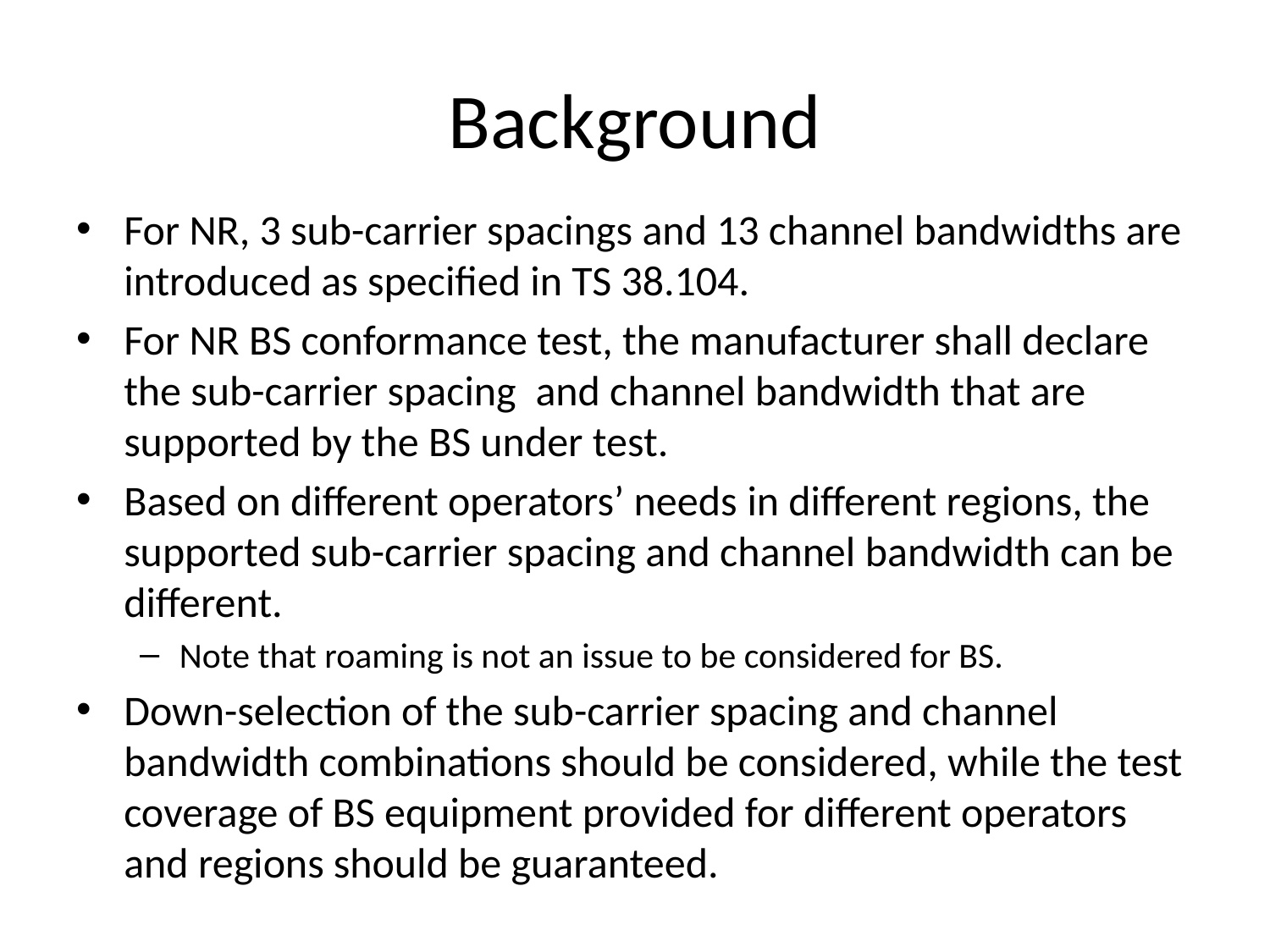

# Background
For NR, 3 sub-carrier spacings and 13 channel bandwidths are introduced as specified in TS 38.104.
For NR BS conformance test, the manufacturer shall declare the sub-carrier spacing  and channel bandwidth that are supported by the BS under test.
Based on different operators’ needs in different regions, the supported sub-carrier spacing and channel bandwidth can be different.
Note that roaming is not an issue to be considered for BS.
Down-selection of the sub-carrier spacing and channel bandwidth combinations should be considered, while the test coverage of BS equipment provided for different operators and regions should be guaranteed.